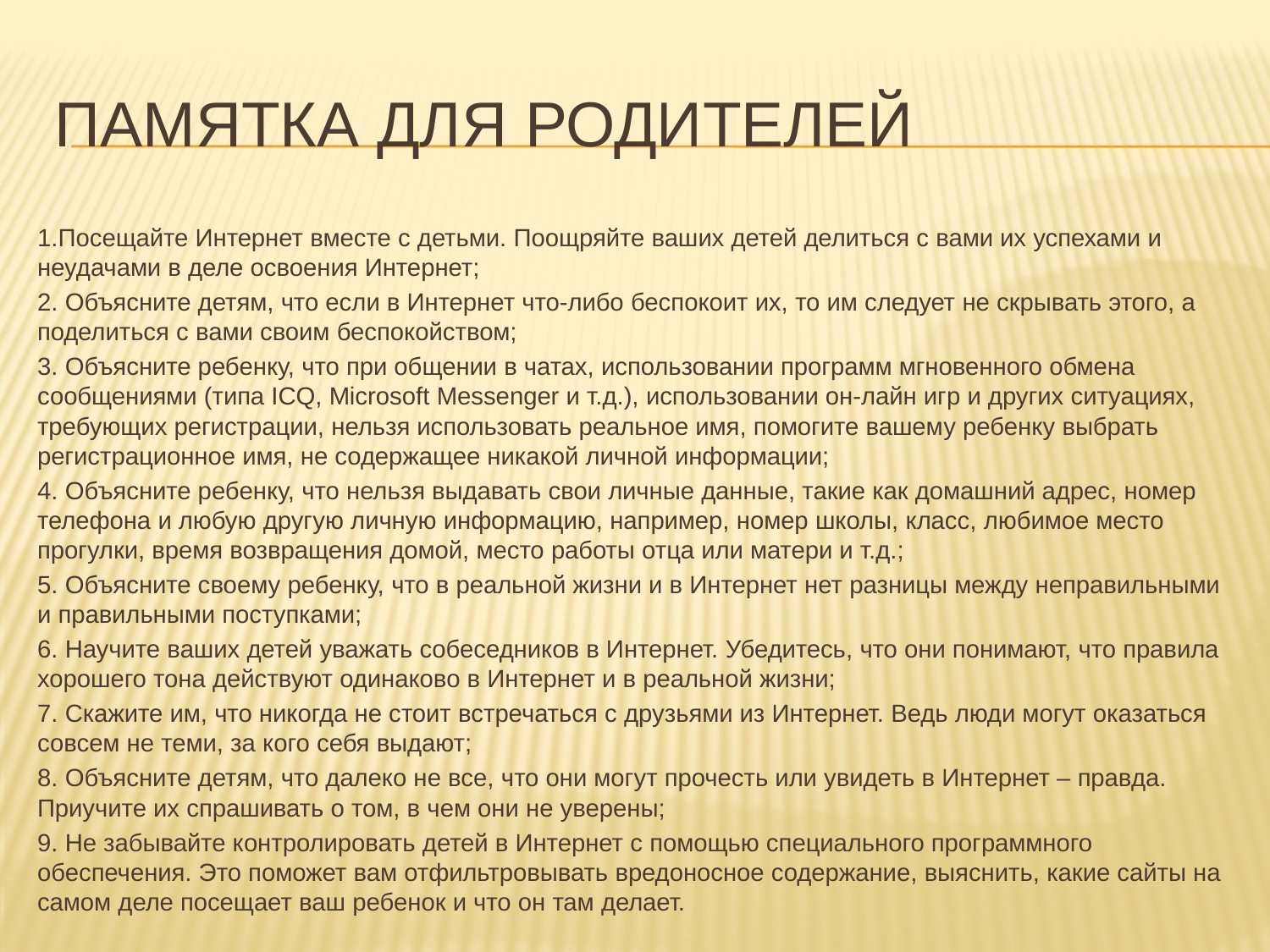

# Памятка для родителей
1.Посещайте Интернет вместе с детьми. Поощряйте ваших детей делиться с вами их успехами и неудачами в деле освоения Интернет;
2. Объясните детям, что если в Интернет что-либо беспокоит их, то им следует не скрывать этого, а поделиться с вами своим беспокойством;
3. Объясните ребенку, что при общении в чатах, использовании программ мгновенного обмена сообщениями (типа ICQ, Microsoft Messenger и т.д.), использовании он-лайн игр и других ситуациях, требующих регистрации, нельзя использовать реальное имя, помогите вашему ребенку выбрать регистрационное имя, не содержащее никакой личной информации;
4. Объясните ребенку, что нельзя выдавать свои личные данные, такие как домашний адрес, номер телефона и любую другую личную информацию, например, номер школы, класс, любимое место прогулки, время возвращения домой, место работы отца или матери и т.д.;
5. Объясните своему ребенку, что в реальной жизни и в Интернет нет разницы между неправильными и правильными поступками;
6. Научите ваших детей уважать собеседников в Интернет. Убедитесь, что они понимают, что правила хорошего тона действуют одинаково в Интернет и в реальной жизни;
7. Скажите им, что никогда не стоит встречаться с друзьями из Интернет. Ведь люди могут оказаться совсем не теми, за кого себя выдают;
8. Объясните детям, что далеко не все, что они могут прочесть или увидеть в Интернет – правда. Приучите их спрашивать о том, в чем они не уверены;
9. Не забывайте контролировать детей в Интернет с помощью специального программного обеспечения. Это поможет вам отфильтровывать вредоносное содержание, выяснить, какие сайты на самом деле посещает ваш ребенок и что он там делает.